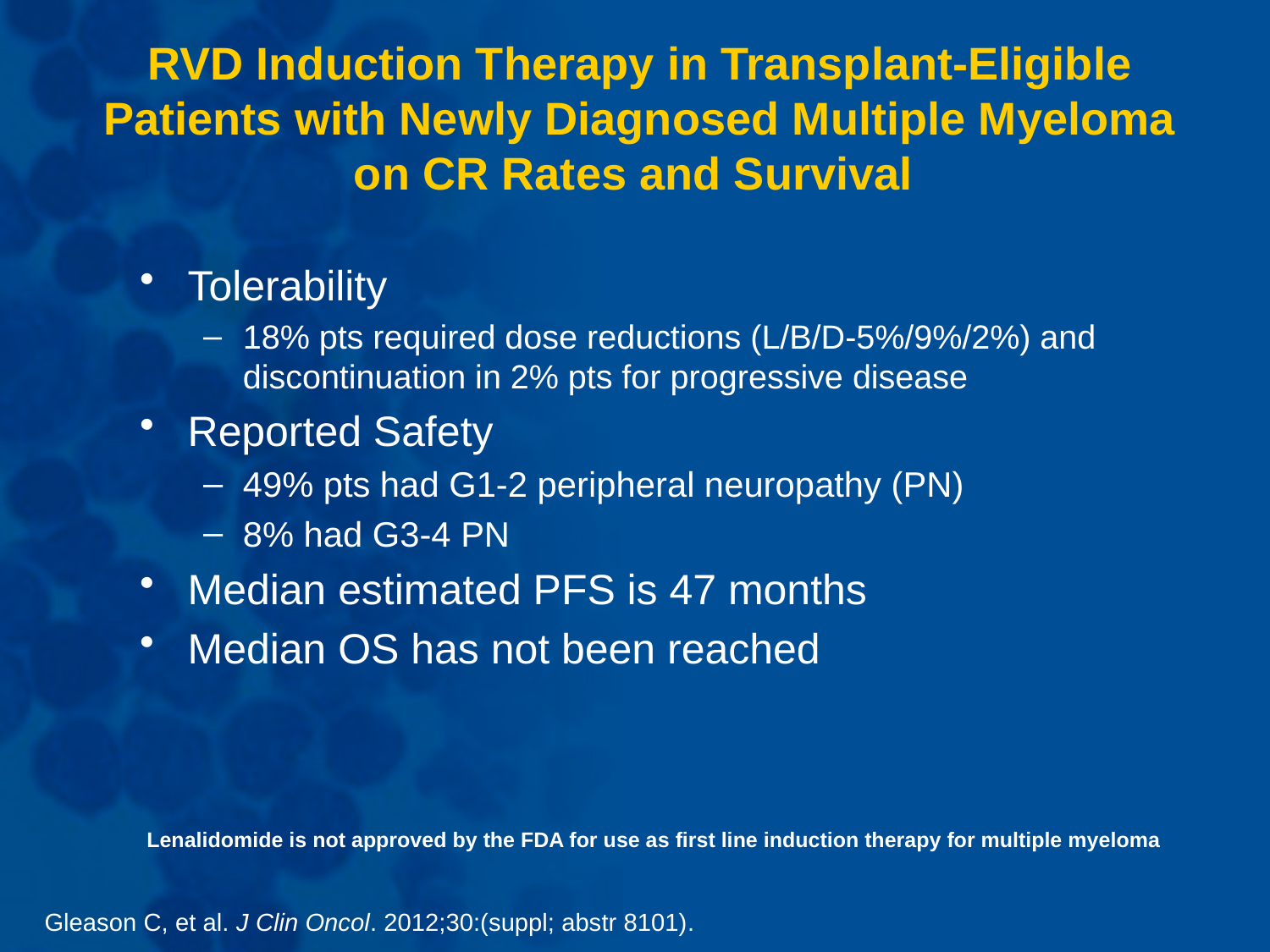

RVD Induction Therapy in Transplant-Eligible Patients with Newly Diagnosed Multiple Myeloma on CR Rates and Survival
Tolerability
18% pts required dose reductions (L/B/D-5%/9%/2%) and discontinuation in 2% pts for progressive disease
Reported Safety
49% pts had G1-2 peripheral neuropathy (PN)
8% had G3-4 PN
Median estimated PFS is 47 months
Median OS has not been reached
Lenalidomide is not approved by the FDA for use as first line induction therapy for multiple myeloma
Gleason C, et al. J Clin Oncol. 2012;30:(suppl; abstr 8101).